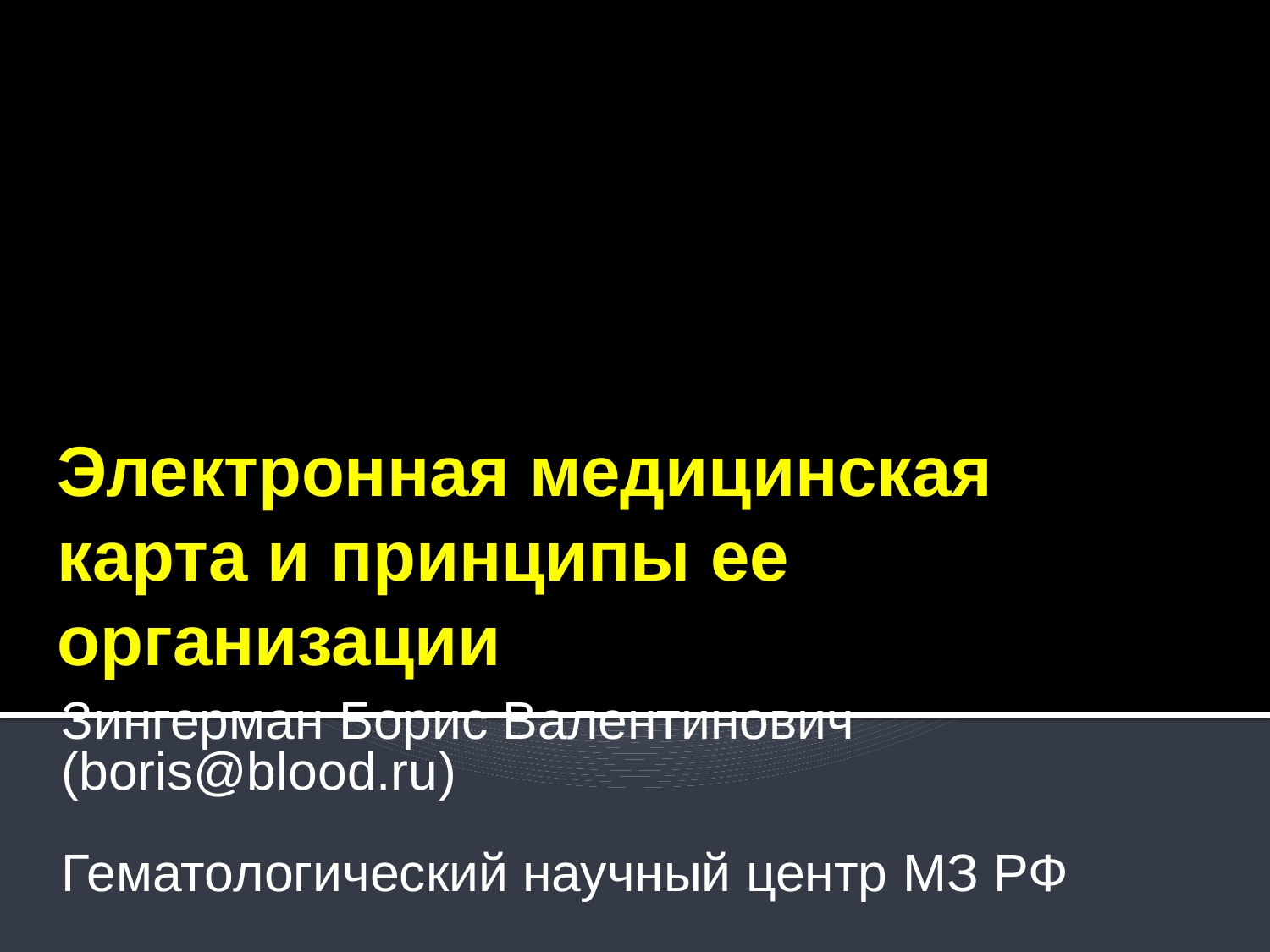

Электронная медицинская карта и принципы ее организации
Зингерман Борис Валентинович (boris@blood.ru)

Гематологический научный центр МЗ РФ